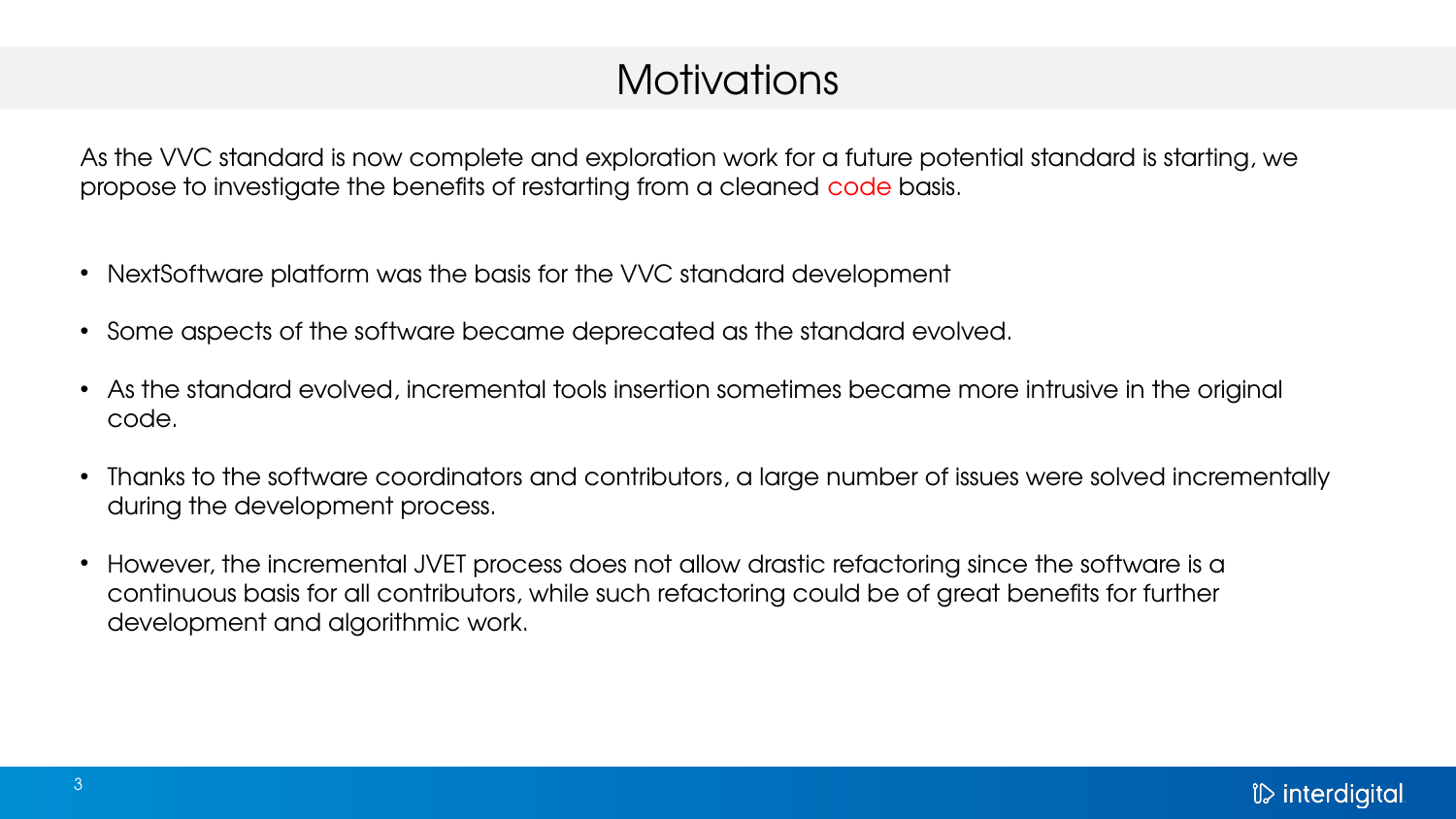

Motivations
As the VVC standard is now complete and exploration work for a future potential standard is starting, we propose to investigate the benefits of restarting from a cleaned code basis.

NextSoftware platform was the basis for the VVC standard development

Some aspects of the software became deprecated as the standard evolved.

As the standard evolved, incremental tools insertion sometimes became more intrusive in the original code.

Thanks to the software coordinators and contributors, a large number of issues were solved incrementally during the development process.

However, the incremental JVET process does not allow drastic refactoring since the software is a continuous basis for all contributors, while such refactoring could be of great benefits for further development and algorithmic work.

3